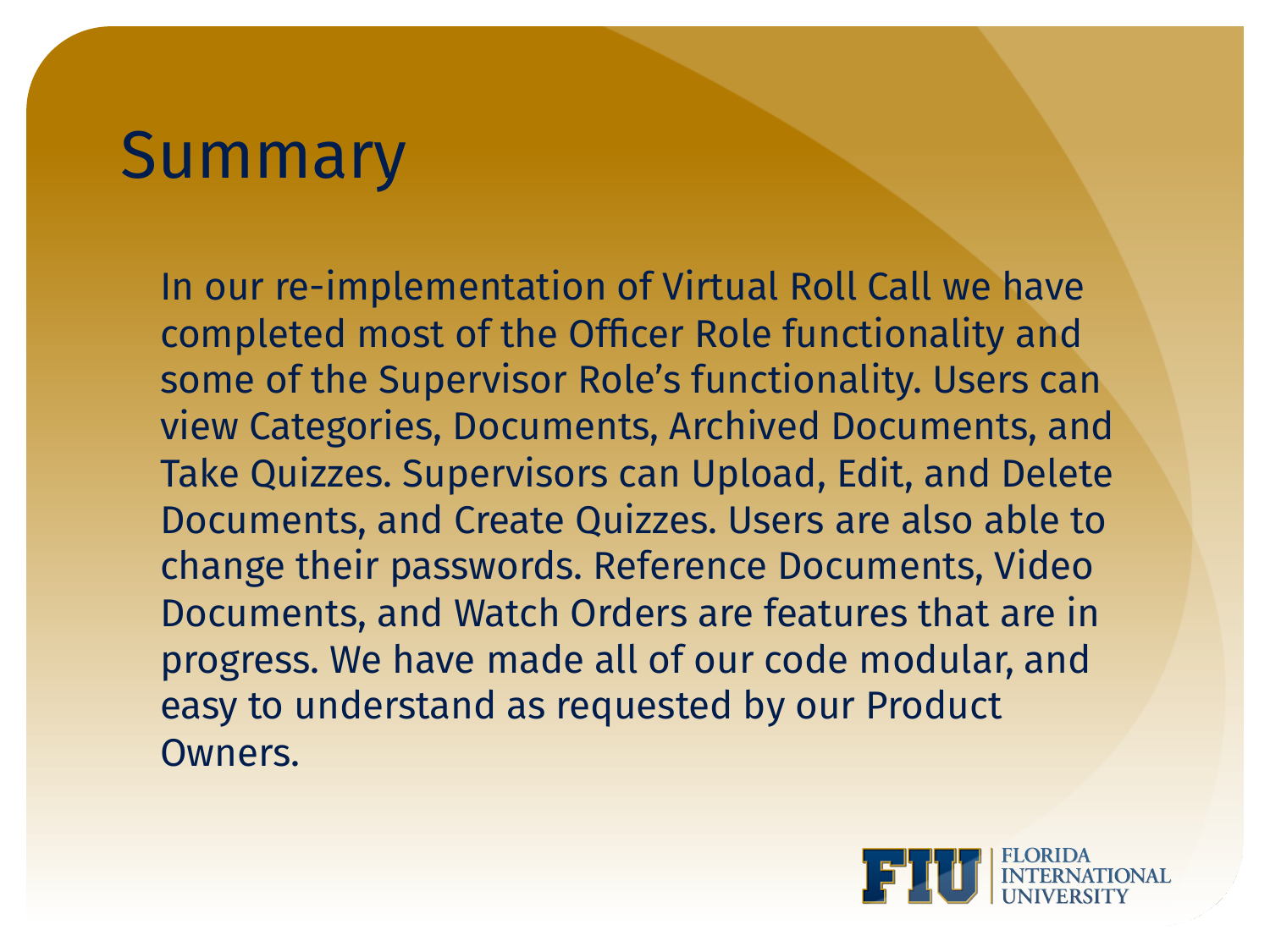

# Summary
In our re-implementation of Virtual Roll Call we have completed most of the Officer Role functionality and some of the Supervisor Role’s functionality. Users can view Categories, Documents, Archived Documents, and Take Quizzes. Supervisors can Upload, Edit, and Delete Documents, and Create Quizzes. Users are also able to change their passwords. Reference Documents, Video Documents, and Watch Orders are features that are in progress. We have made all of our code modular, and easy to understand as requested by our Product Owners.